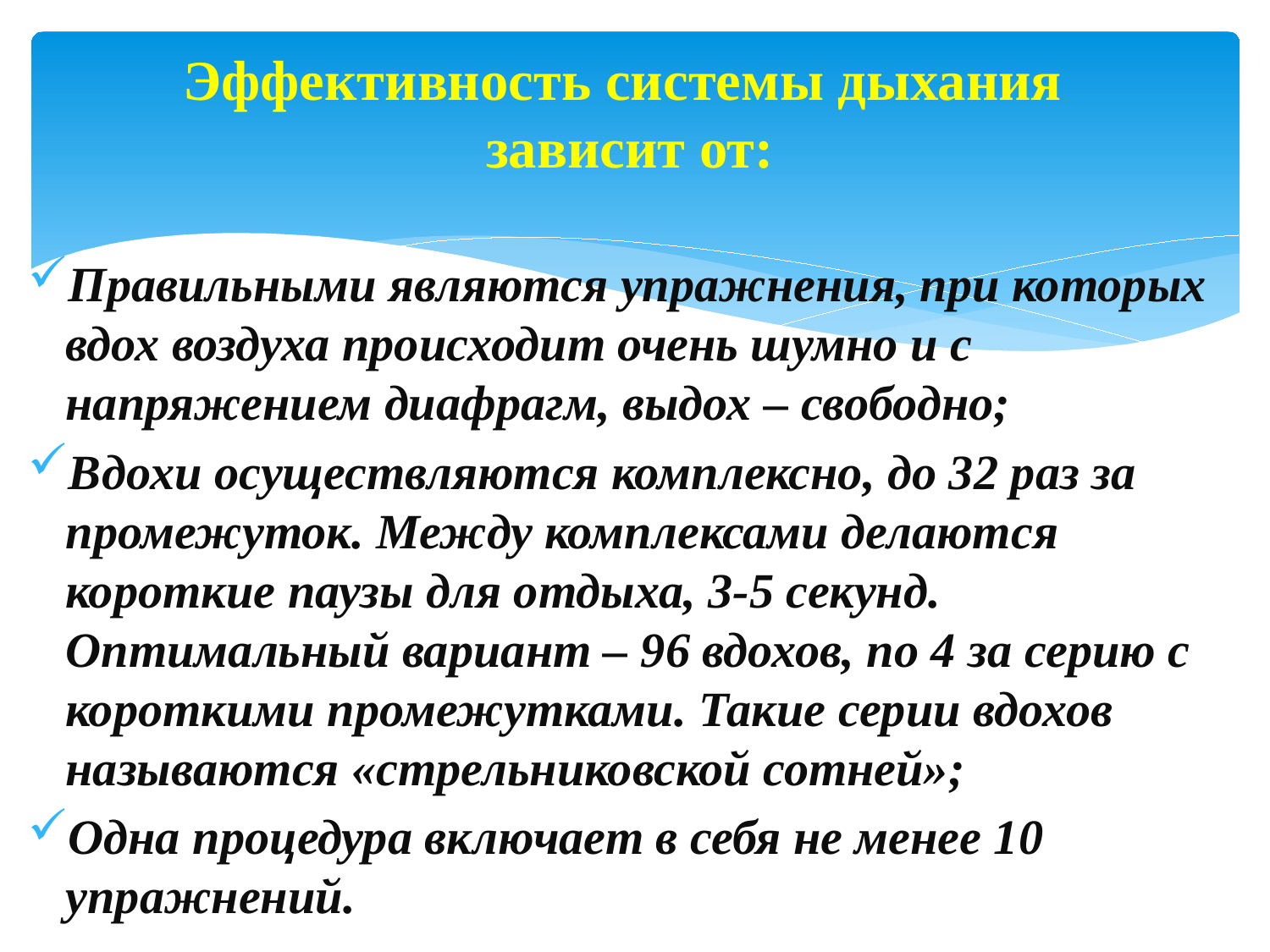

# Эффективность системы дыхания зависит от:
Правильными являются упражнения, при которых вдох воздуха происходит очень шумно и с напряжением диафрагм, выдох – свободно;
Вдохи осуществляются комплексно, до 32 раз за промежуток. Между комплексами делаются короткие паузы для отдыха, 3-5 секунд. Оптимальный вариант – 96 вдохов, по 4 за серию с короткими промежутками. Такие серии вдохов называются «стрельниковской сотней»;
Одна процедура включает в себя не менее 10 упражнений.